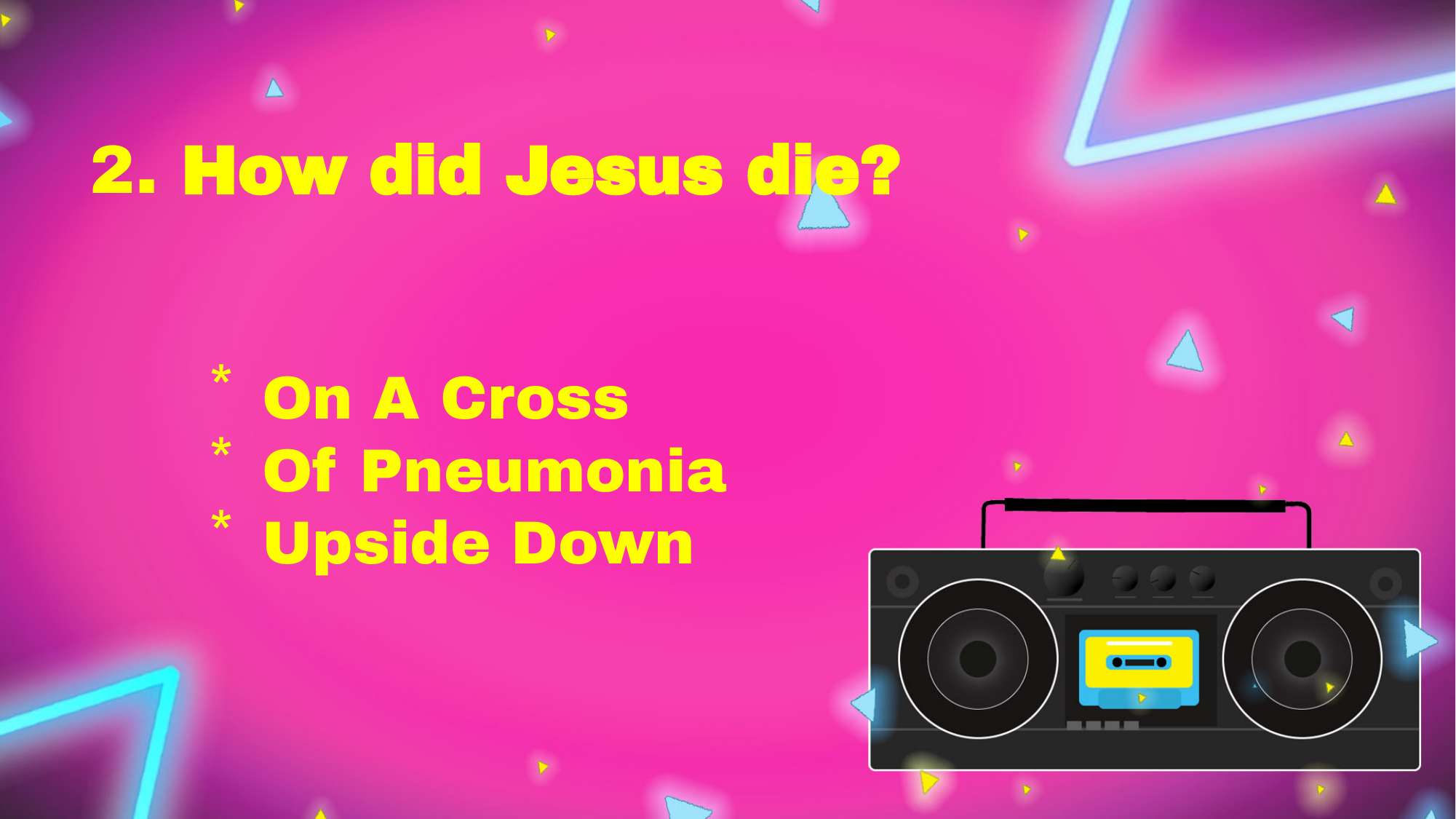

2. How did Jesus die?
On A Cross
Of Pneumonia
Upside Down